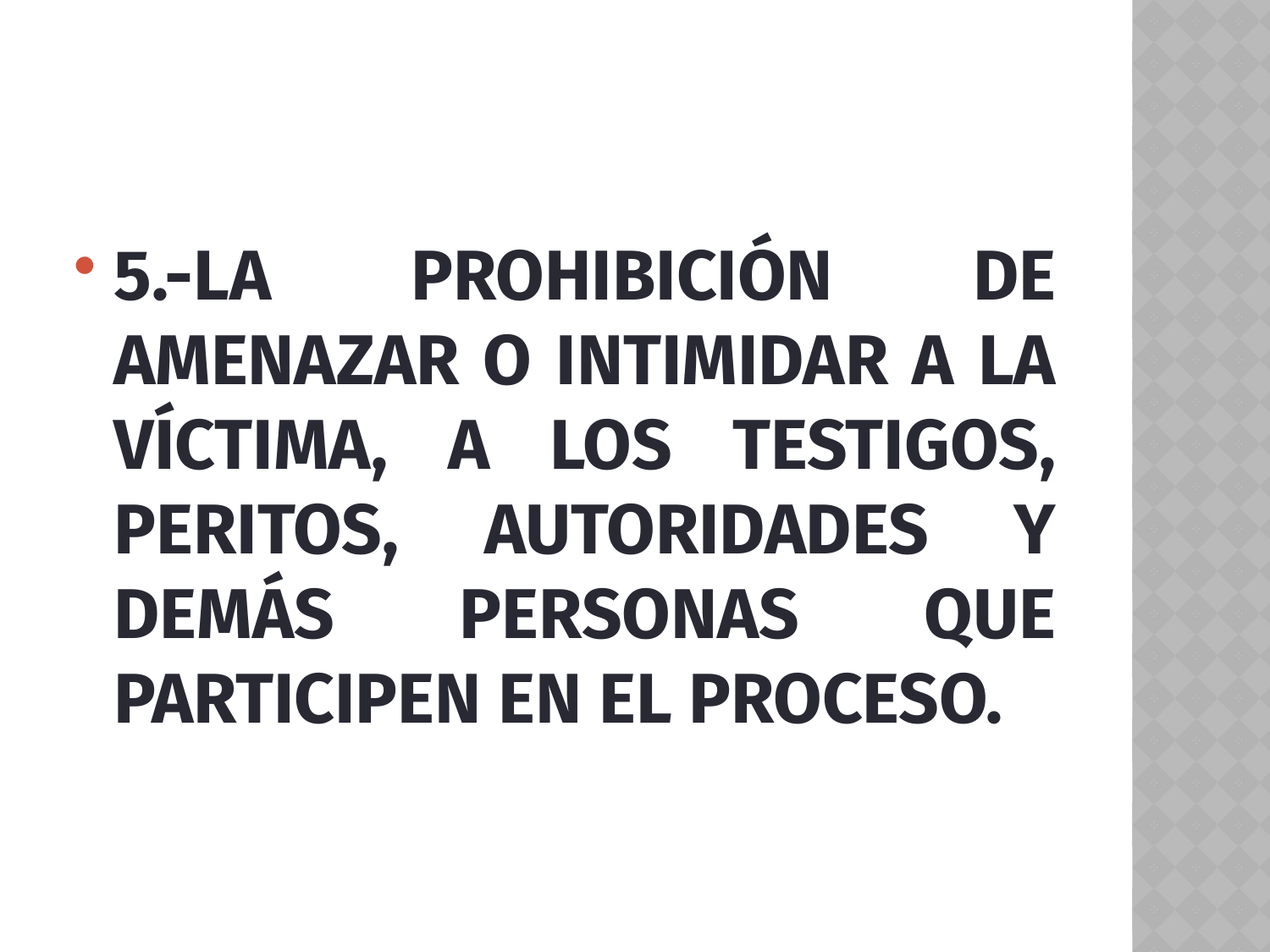

#
5.-LA PROHIBICIÓN DE AMENAZAR O INTIMIDAR A LA VÍCTIMA, A LOS TESTIGOS, PERITOS, AUTORIDADES Y DEMÁS PERSONAS QUE PARTICIPEN EN EL PROCESO.